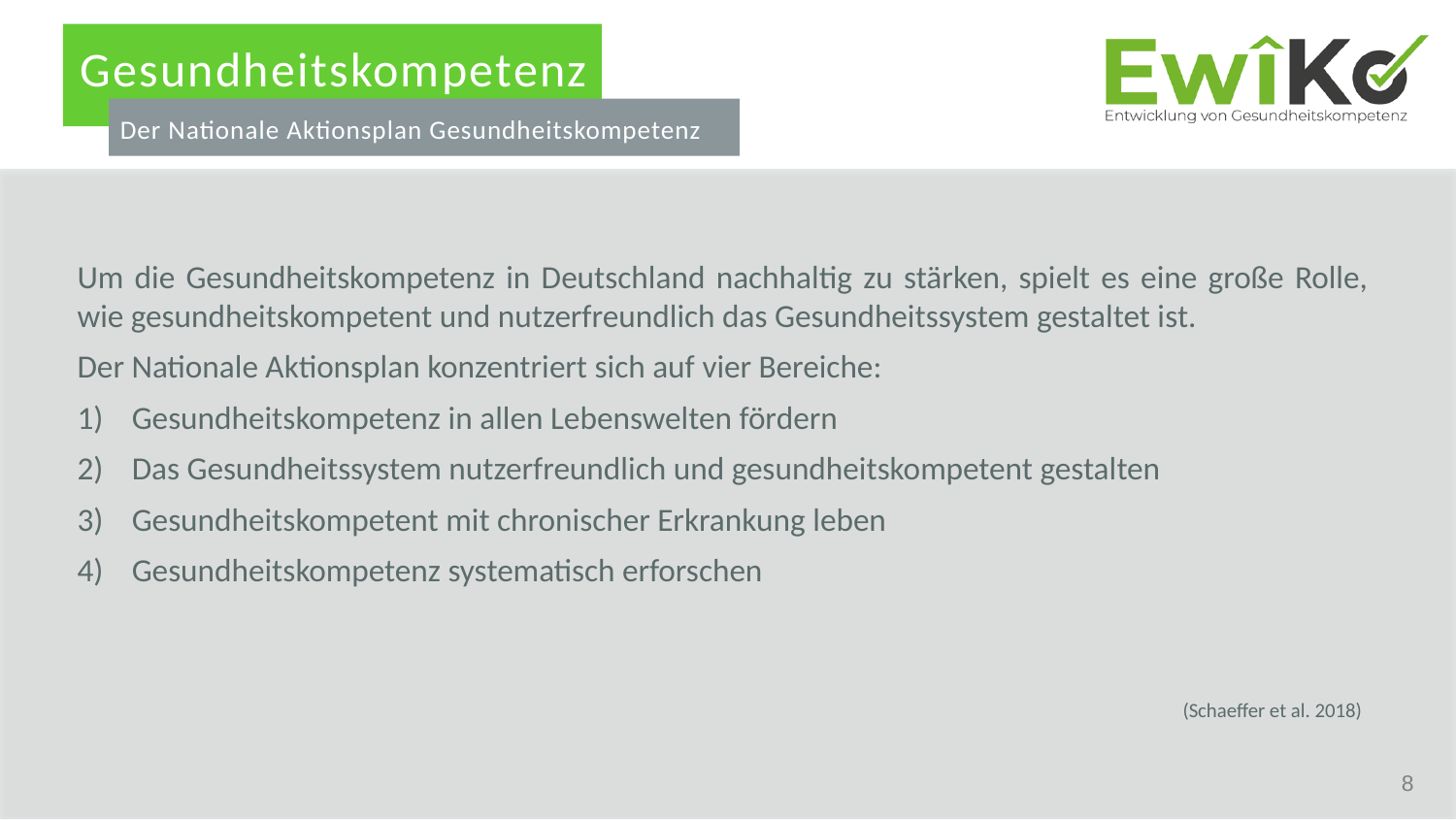

Gesundheitskompetenz
Der Nationale Aktionsplan Gesundheitskompetenz
Um die Gesundheitskompetenz in Deutschland nachhaltig zu stärken, spielt es eine große Rolle, wie gesundheitskompetent und nutzerfreundlich das Gesundheitssystem gestaltet ist.
Der Nationale Aktionsplan konzentriert sich auf vier Bereiche:
Gesundheitskompetenz in allen Lebenswelten fördern
Das Gesundheitssystem nutzerfreundlich und gesundheitskompetent gestalten
Gesundheitskompetent mit chronischer Erkrankung leben
Gesundheitskompetenz systematisch erforschen

(Schaeffer et al. 2018)